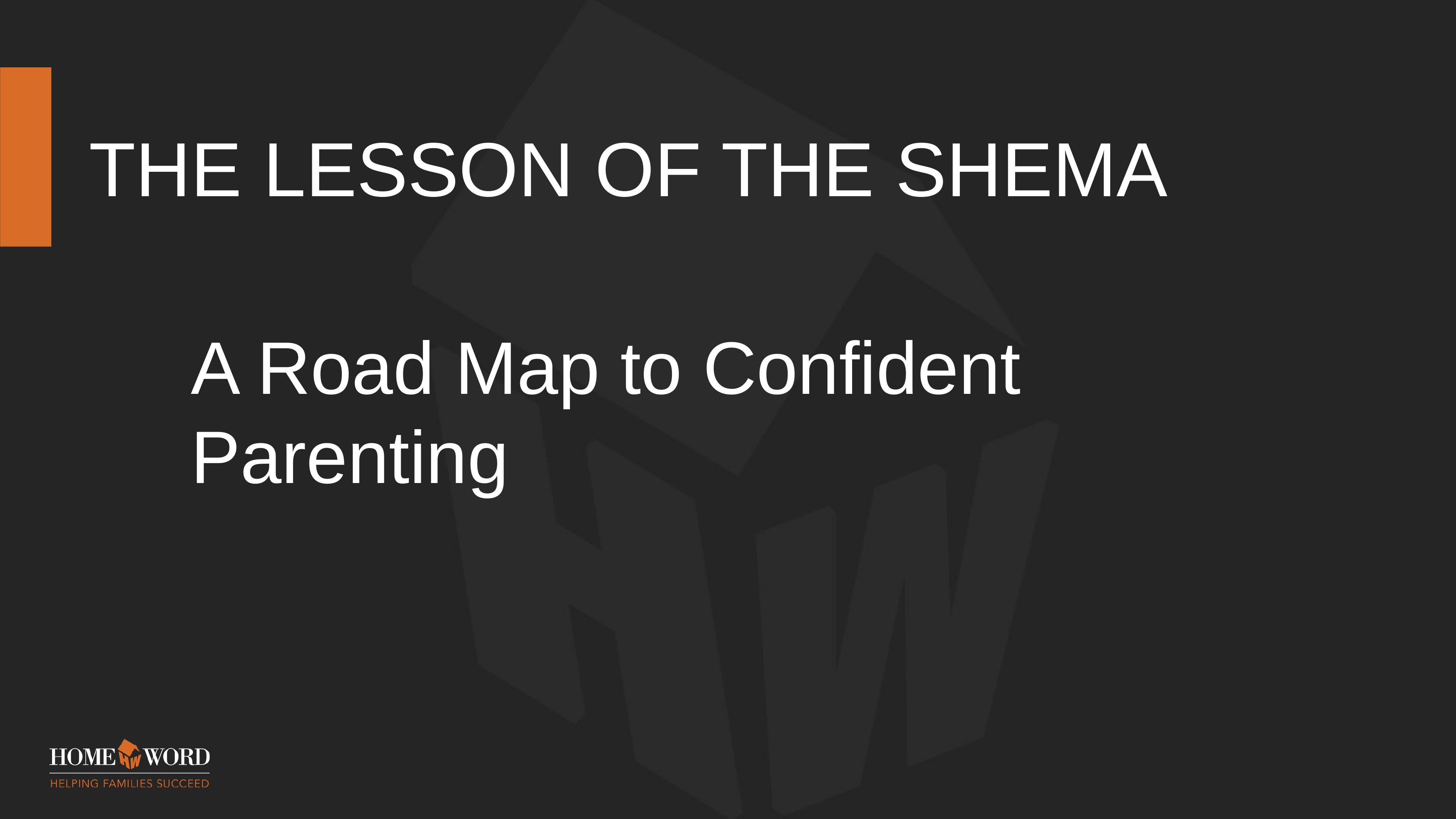

# The Lesson of the Shema
A Road Map to Confident Parenting